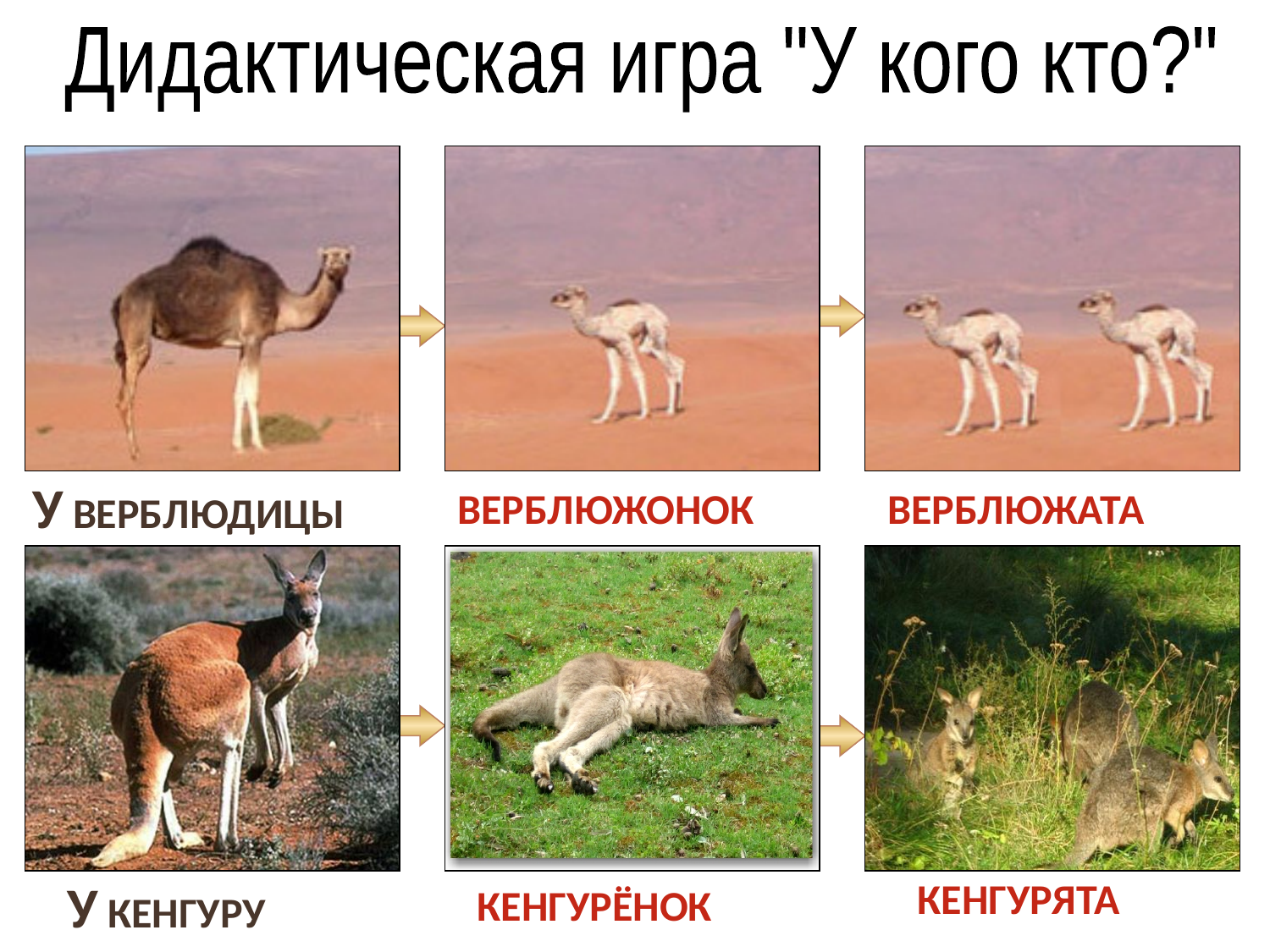

Дидактическая игра "У кого кто?"

У ВЕРБЛЮДИЦЫ
ВЕРБЛЮЖОНОК
ВЕРБЛЮЖАТА

У КЕНГУРУ
КЕНГУРЯТА
КЕНГУРЁНОК